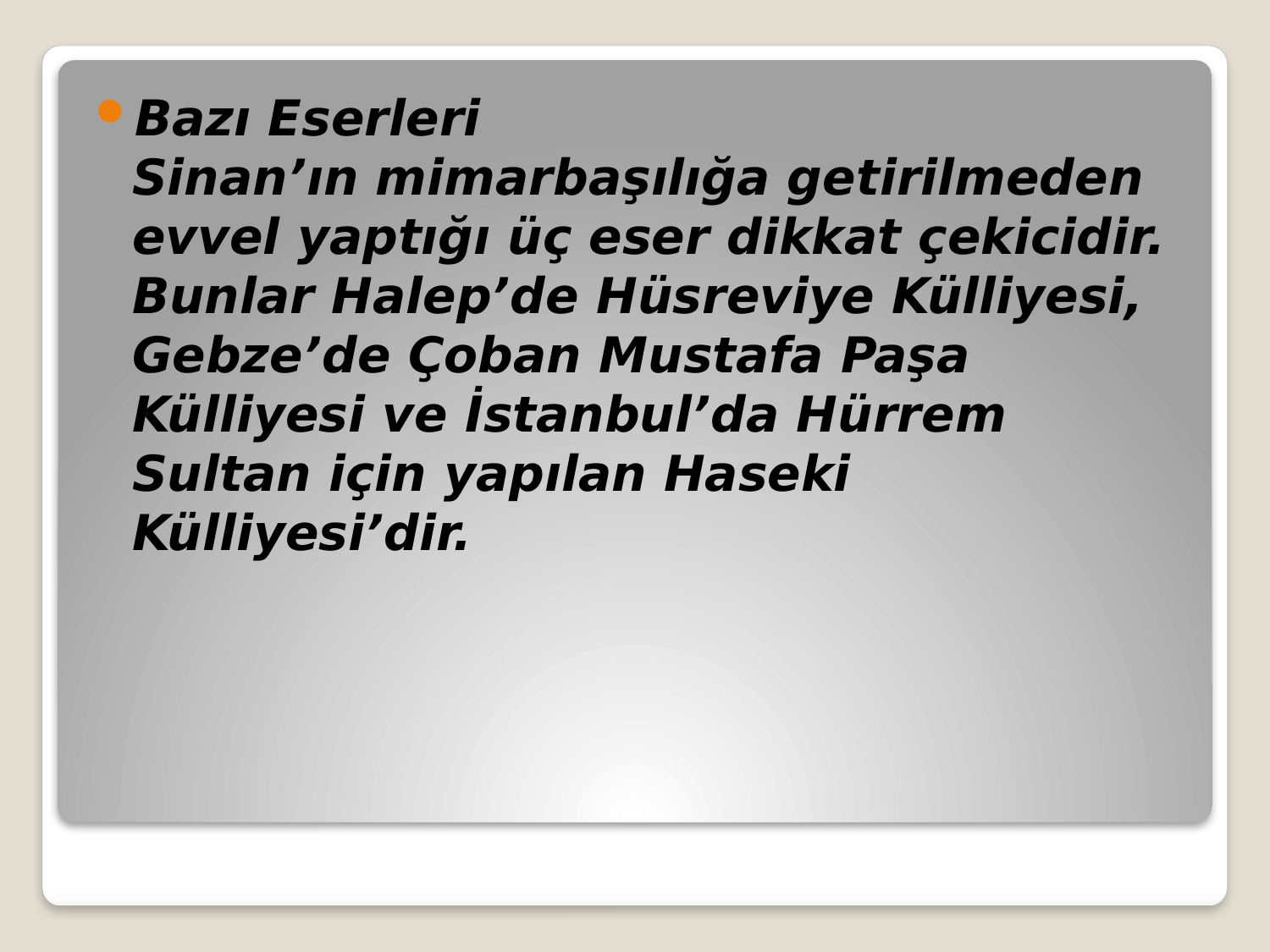

Bazı Eserleri
Sinan’ın mimarbaşılığa getirilmeden evvel yaptığı üç eser dikkat çekicidir. Bunlar Halep’de Hüsreviye Külliyesi, Gebze’de Çoban Mustafa Paşa Külliyesi ve İstanbul’da Hürrem Sultan için yapılan Haseki Külliyesi’dir.

#